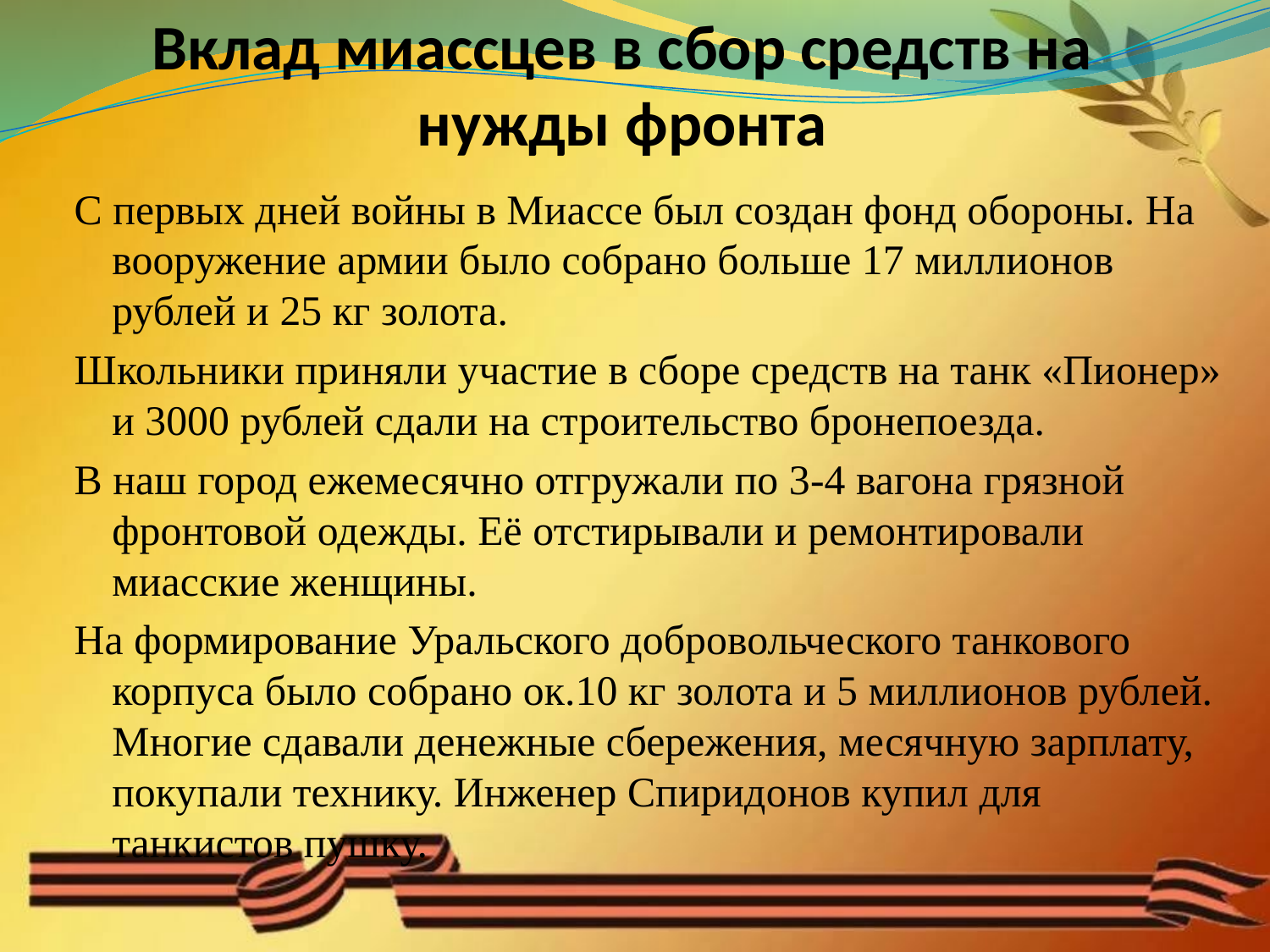

# Вклад миассцев в сбор средств на нужды фронта
С первых дней войны в Миассе был создан фонд обороны. На вооружение армии было собрано больше 17 миллионов рублей и 25 кг золота.
Школьники приняли участие в сборе средств на танк «Пионер» и 3000 рублей сдали на строительство бронепоезда.
В наш город ежемесячно отгружали по 3-4 вагона грязной фронтовой одежды. Её отстирывали и ремонтировали миасские женщины.
На формирование Уральского добровольческого танкового корпуса было собрано ок.10 кг золота и 5 миллионов рублей. Многие сдавали денежные сбережения, месячную зарплату, покупали технику. Инженер Спиридонов купил для танкистов пушку.